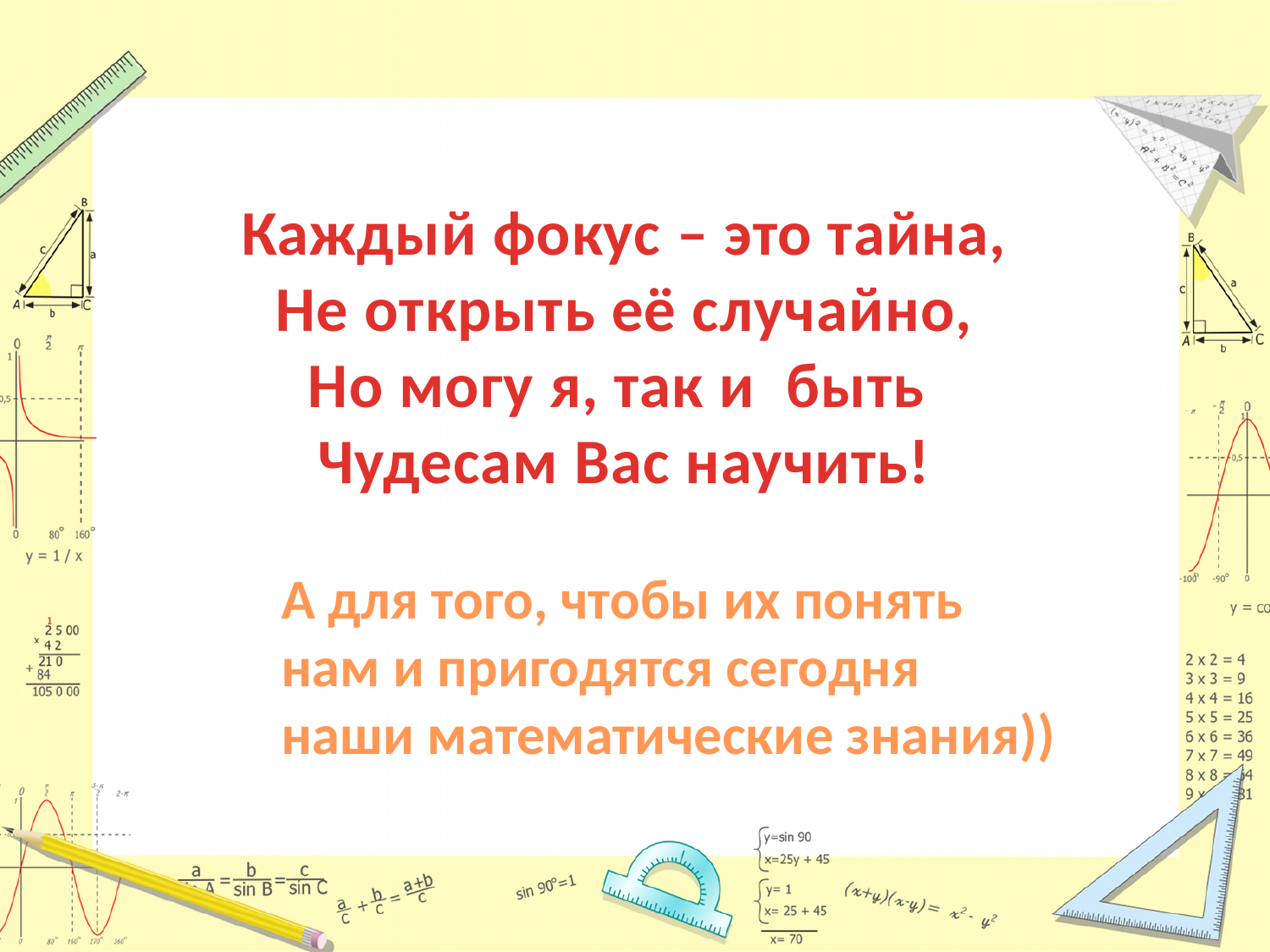

Каждый фокус – это тайна,
Не открыть её случайно,
Но могу я, так и  быть
Чудесам Вас научить!
А для того, чтобы их понять
нам и пригодятся сегодня
наши математические знания))